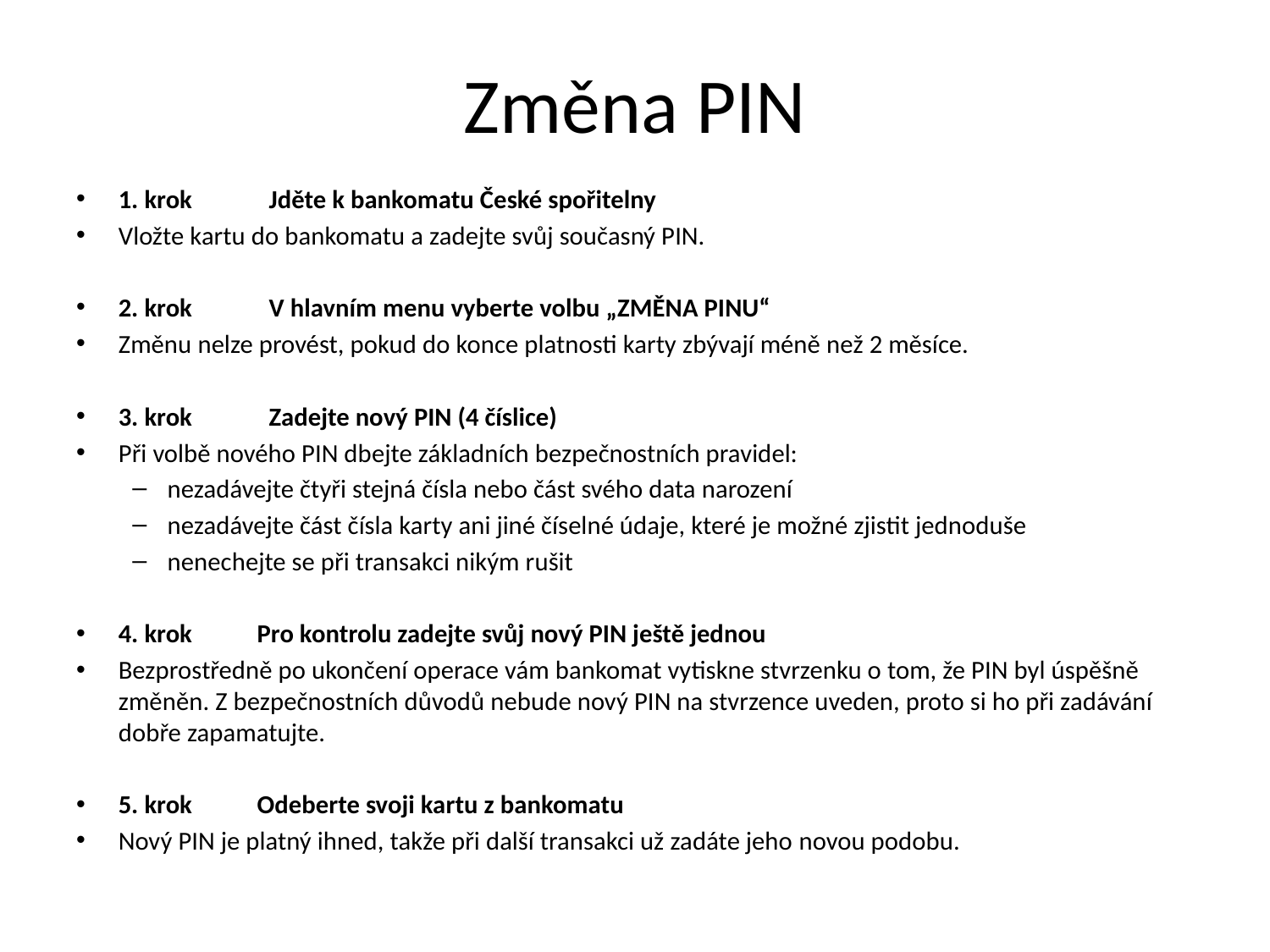

# Změna PIN
1. krok             Jděte k bankomatu České spořitelny
Vložte kartu do bankomatu a zadejte svůj současný PIN.

2. krok             V hlavním menu vyberte volbu „ZMĚNA PINU“
Změnu nelze provést, pokud do konce platnosti karty zbývají méně než 2 měsíce.

3. krok             Zadejte nový PIN (4 číslice)
Při volbě nového PIN dbejte základních bezpečnostních pravidel:
nezadávejte čtyři stejná čísla nebo část svého data narození
nezadávejte část čísla karty ani jiné číselné údaje, které je možné zjistit jednoduše
nenechejte se při transakci nikým rušit

4. krok           Pro kontrolu zadejte svůj nový PIN ještě jednou
Bezprostředně po ukončení operace vám bankomat vytiskne stvrzenku o tom, že PIN byl úspěšně změněn. Z bezpečnostních důvodů nebude nový PIN na stvrzence uveden, proto si ho při zadávání dobře zapamatujte.

5. krok           Odeberte svoji kartu z bankomatu
Nový PIN je platný ihned, takže při další transakci už zadáte jeho novou podobu.